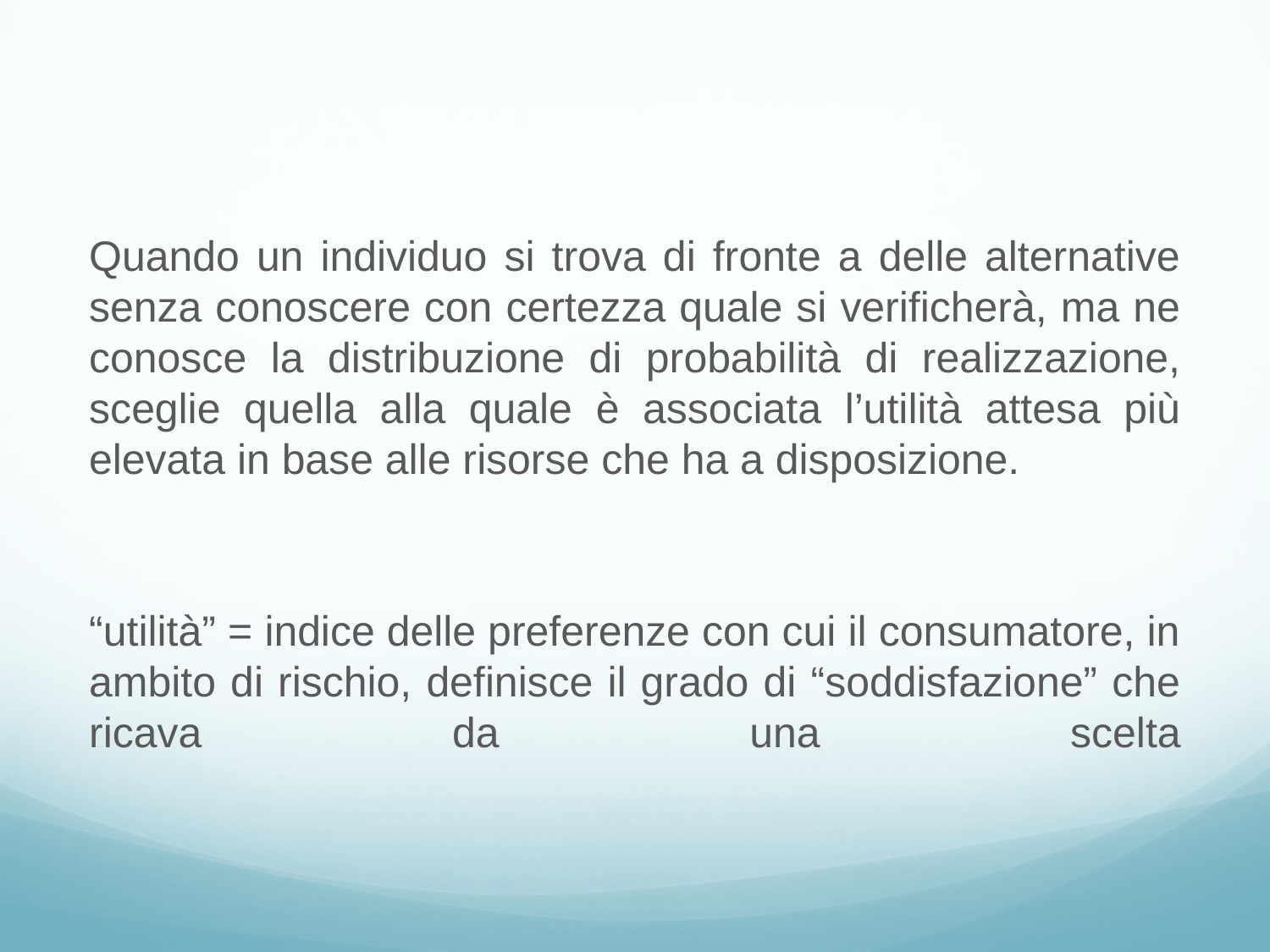

#
Quando un individuo si trova di fronte a delle alternative senza conoscere con certezza quale si verificherà, ma ne conosce la distribuzione di probabilità di realizzazione, sceglie quella alla quale è associata l’utilità attesa più elevata in base alle risorse che ha a disposizione.

“utilità” = indice delle preferenze con cui il consumatore, in ambito di rischio, definisce il grado di “soddisfazione” che ricava da una scelta